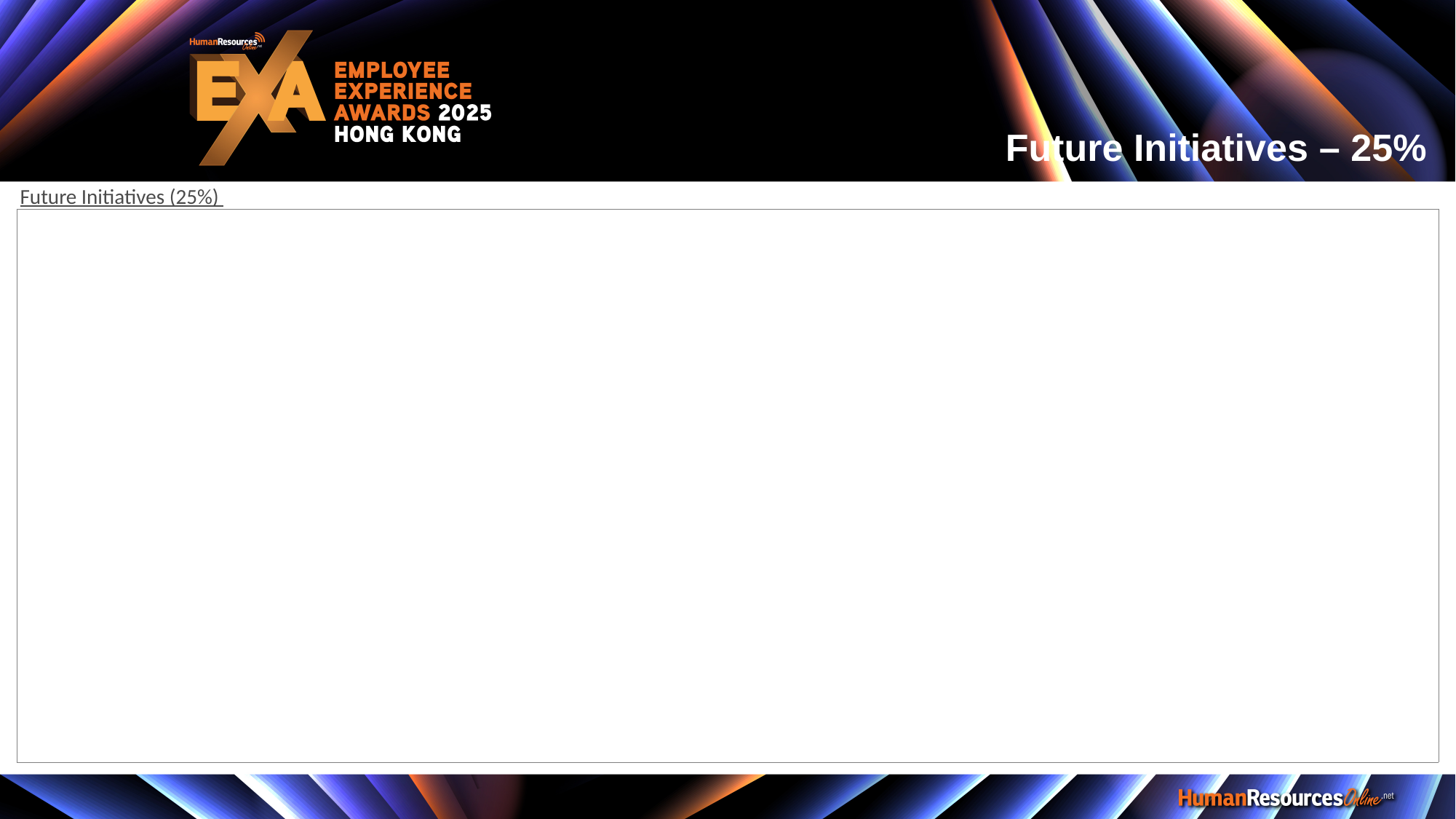

Future Initiatives – 25%
Future Initiatives (25%)
|  |
| --- |